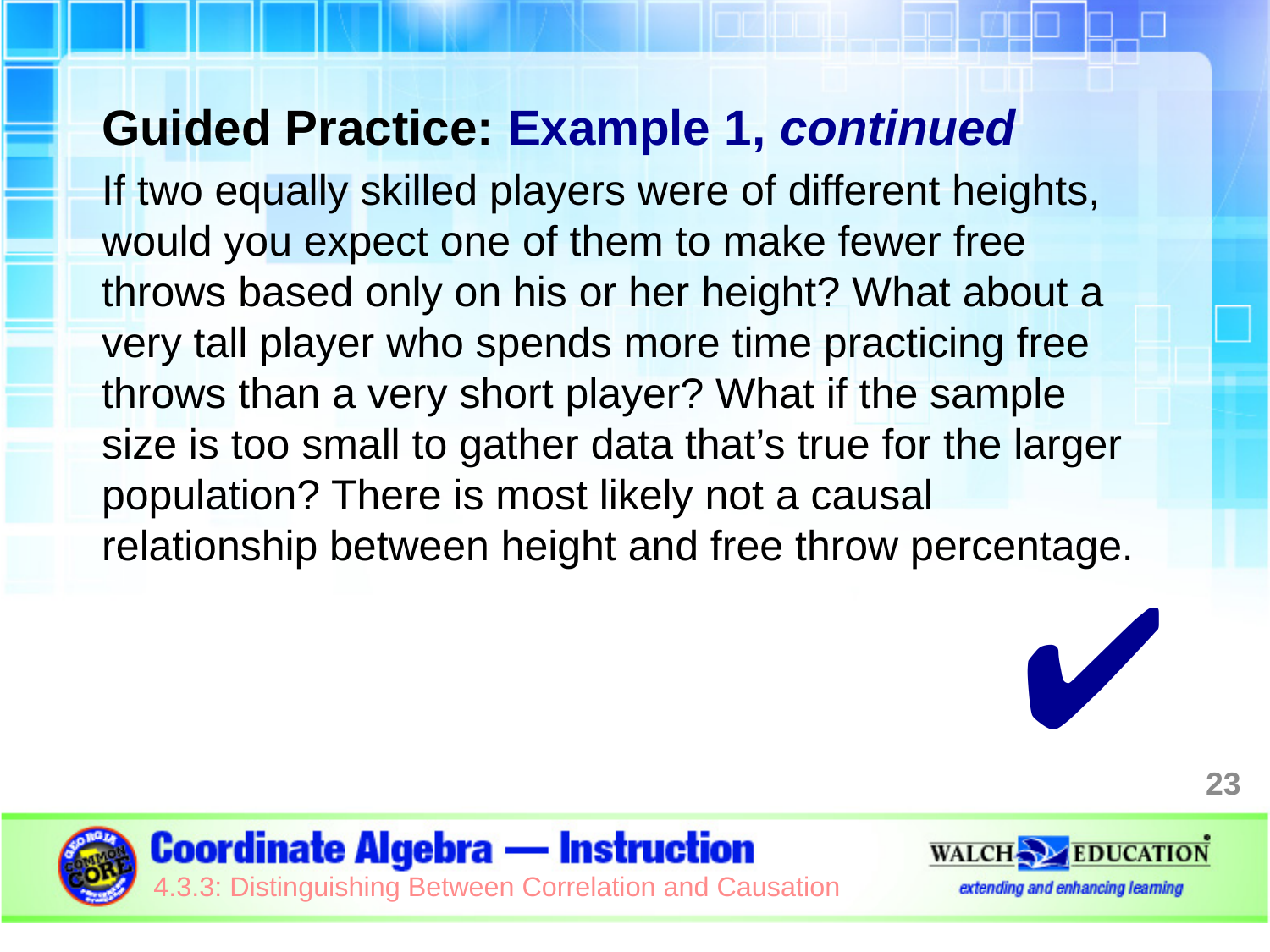

Guided Practice: Example 1, continued
If two equally skilled players were of different heights, would you expect one of them to make fewer free throws based only on his or her height? What about a very tall player who spends more time practicing free throws than a very short player? What if the sample size is too small to gather data that’s true for the larger population? There is most likely not a causal relationship between height and free throw percentage.

✔
23
4.3.3: Distinguishing Between Correlation and Causation